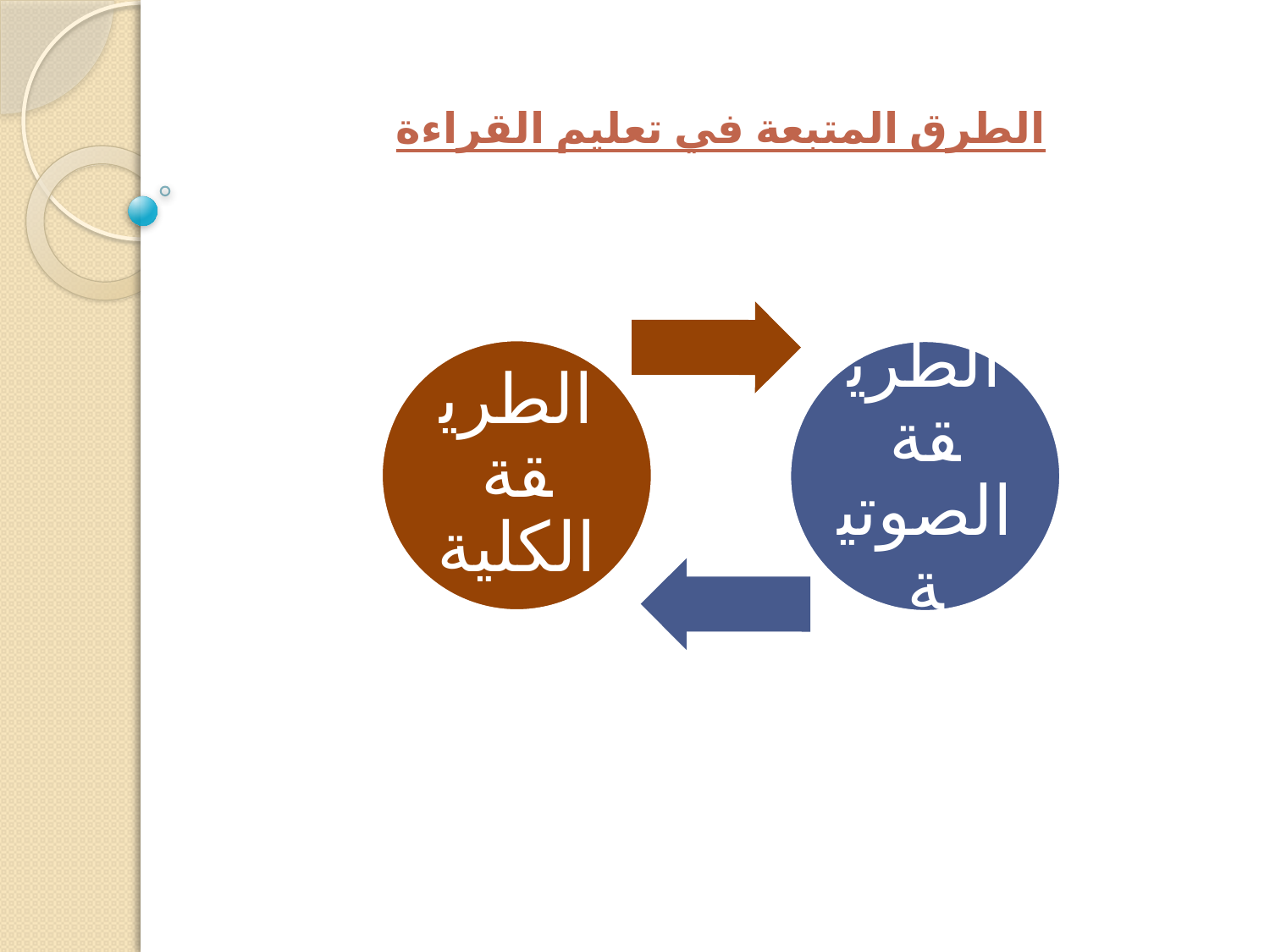

الطرق المتبعة في تعليم القراءة
الطريقة الكلية

الطريقة الصوتية